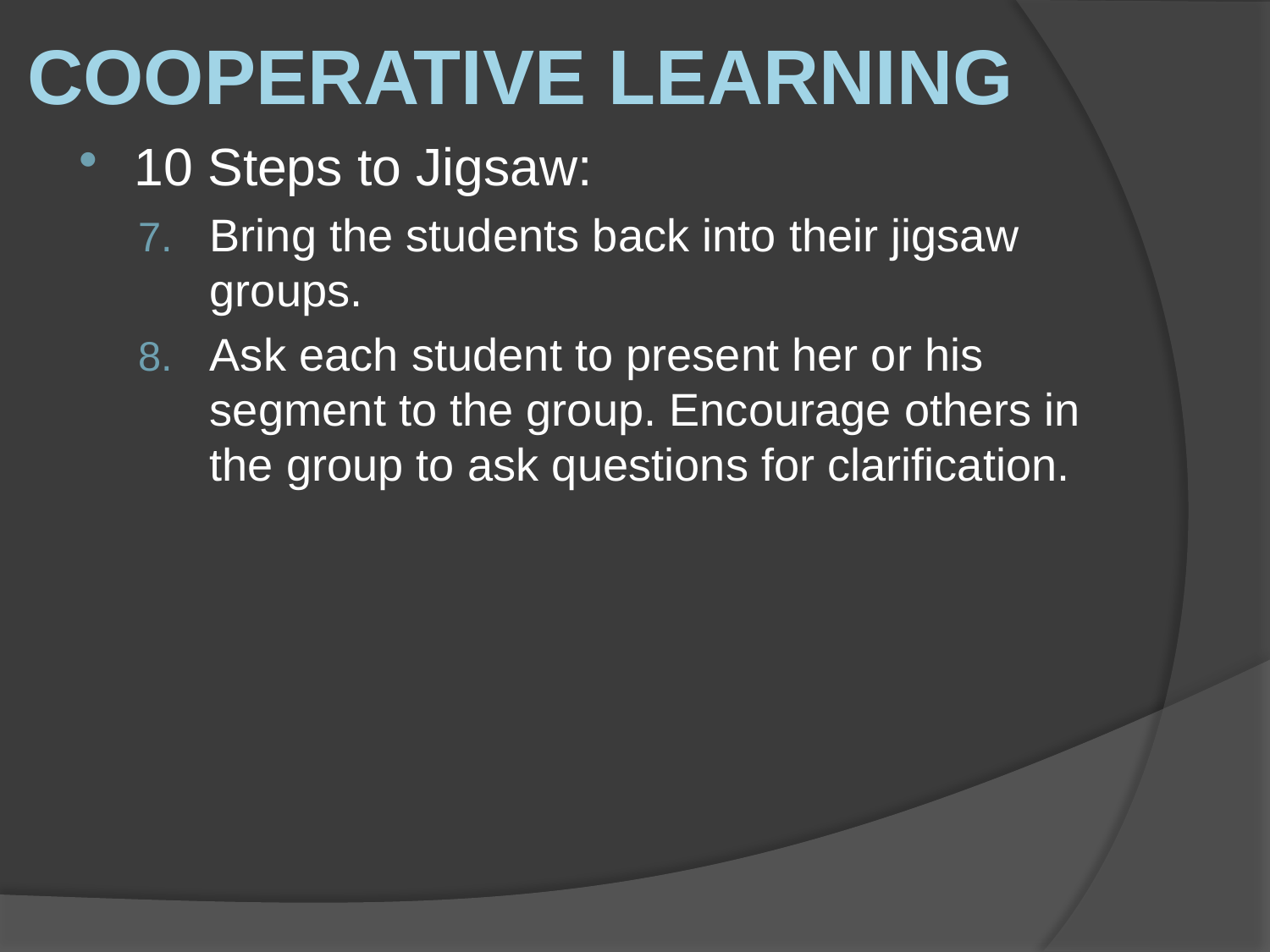

# Cooperative Learning
10 Steps to Jigsaw:
Bring the students back into their jigsaw groups.
Ask each student to present her or his segment to the group. Encourage others in the group to ask questions for clarification.